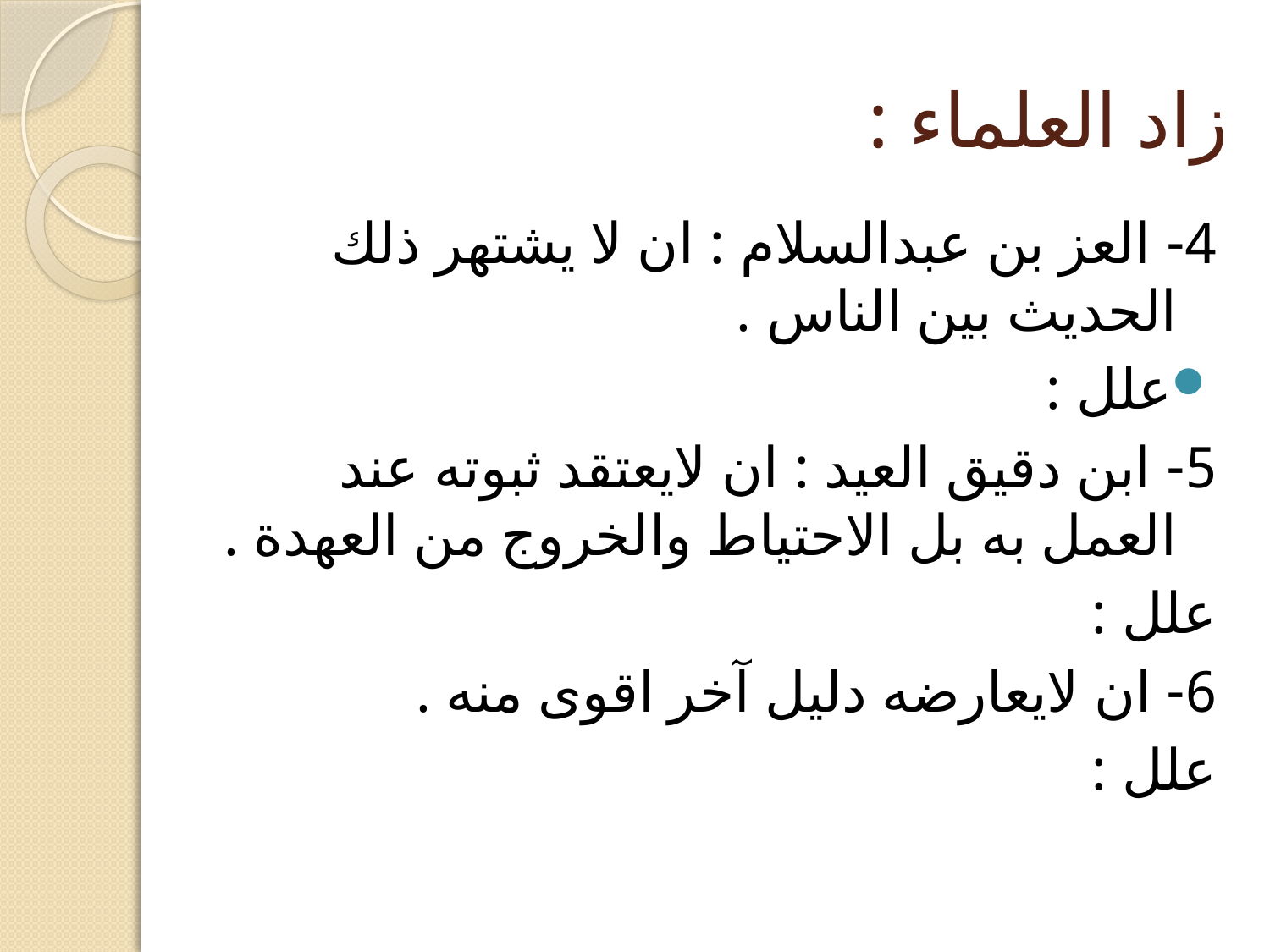

# زاد العلماء :
4- العز بن عبدالسلام : ان لا يشتهر ذلك الحديث بين الناس .
علل :
5- ابن دقيق العيد : ان لايعتقد ثبوته عند العمل به بل الاحتياط والخروج من العهدة .
علل :
6- ان لايعارضه دليل آخر اقوى منه .
علل :